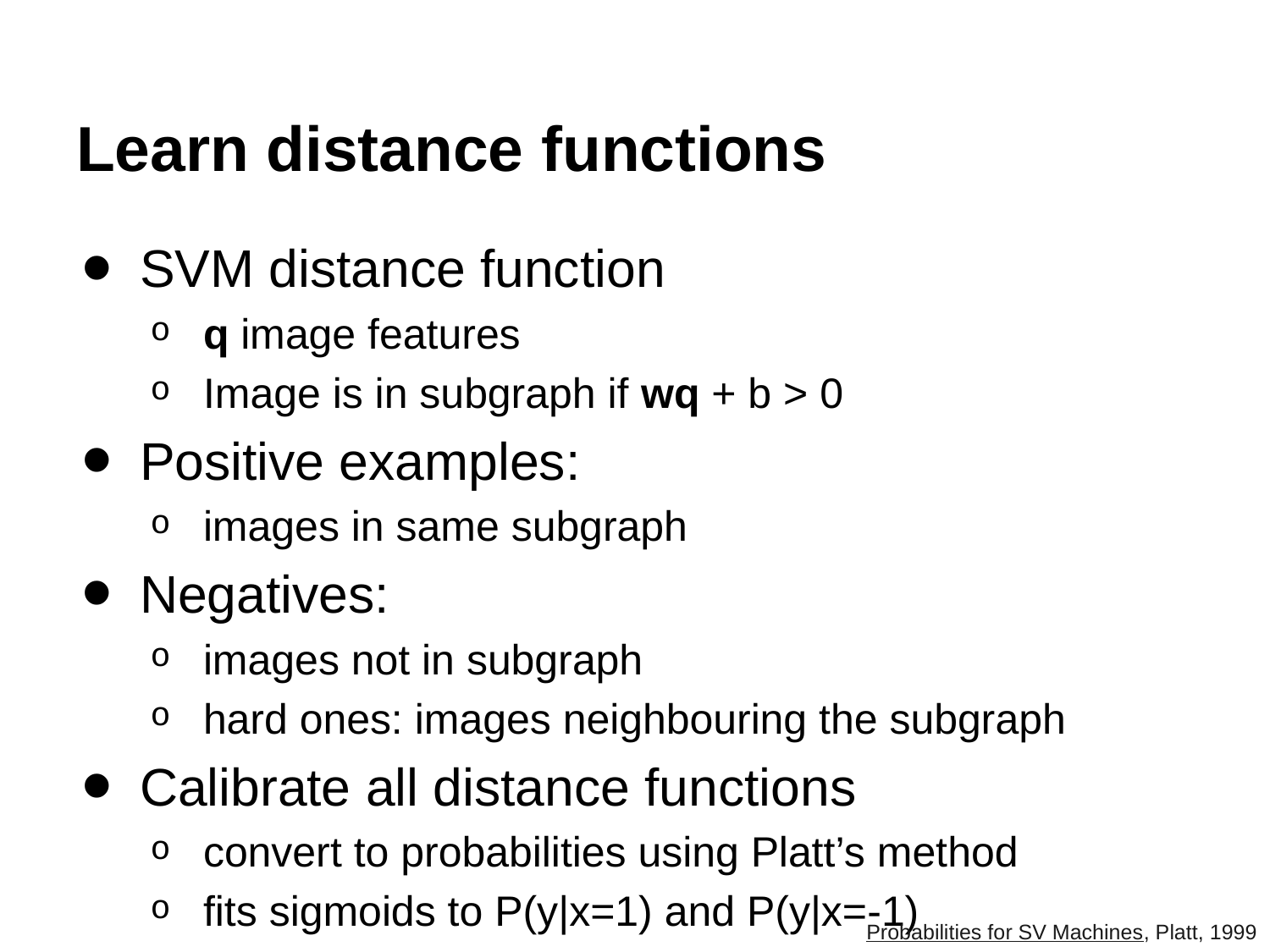

# Learn distance functions
SVM distance function
q image features
Image is in subgraph if wq + b > 0
Positive examples:
images in same subgraph
Negatives:
images not in subgraph
hard ones: images neighbouring the subgraph
Calibrate all distance functions
convert to probabilities using Platt’s method
fits sigmoids to P(y|x=1) and P(y|x=-1)
Probabilities for SV Machines, Platt, 1999